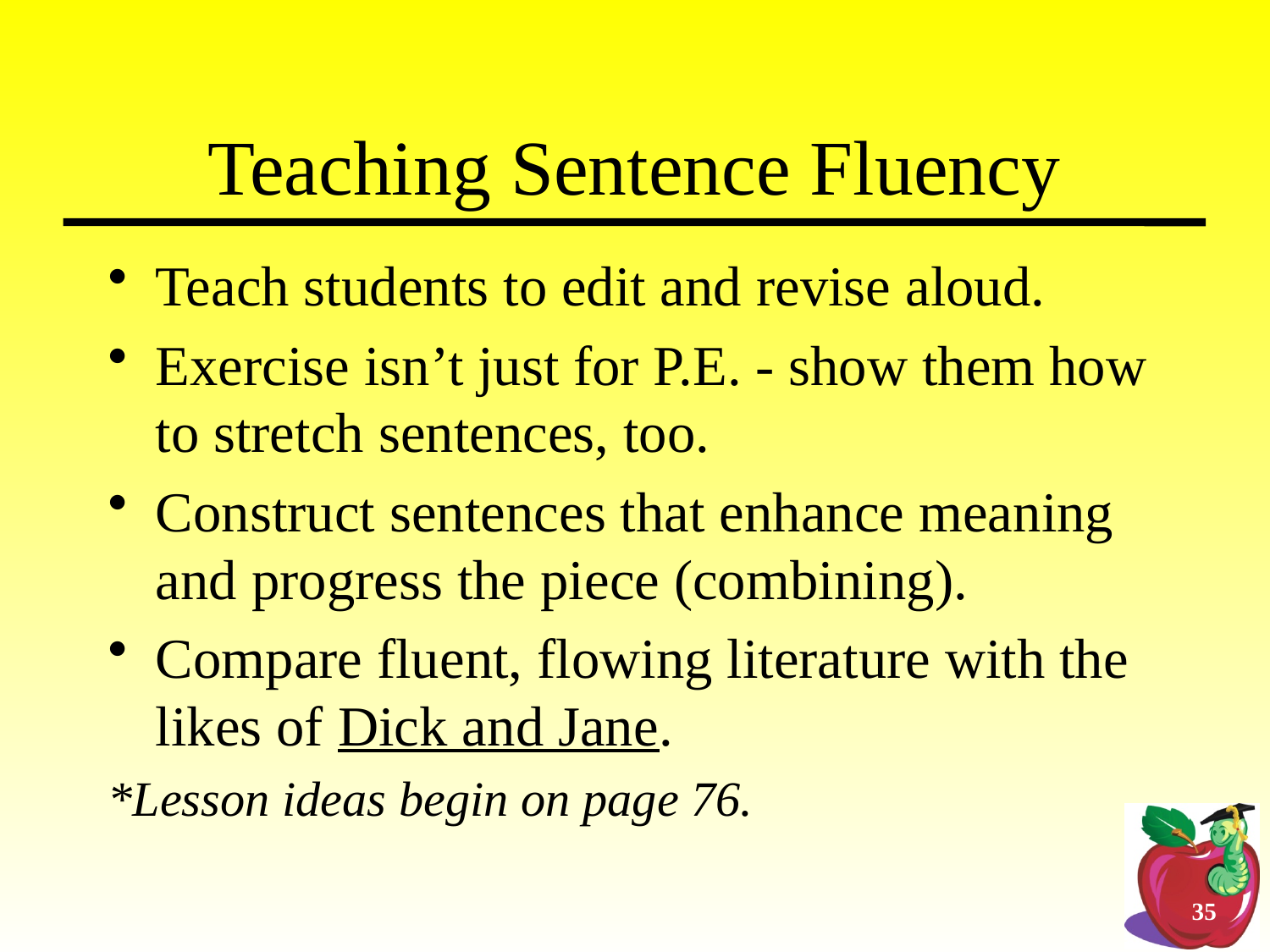

# Teaching Sentence Fluency
Teach students to edit and revise aloud.
Exercise isn’t just for P.E. - show them how to stretch sentences, too.
Construct sentences that enhance meaning and progress the piece (combining).
Compare fluent, flowing literature with the likes of Dick and Jane.
*Lesson ideas begin on page 76.

35